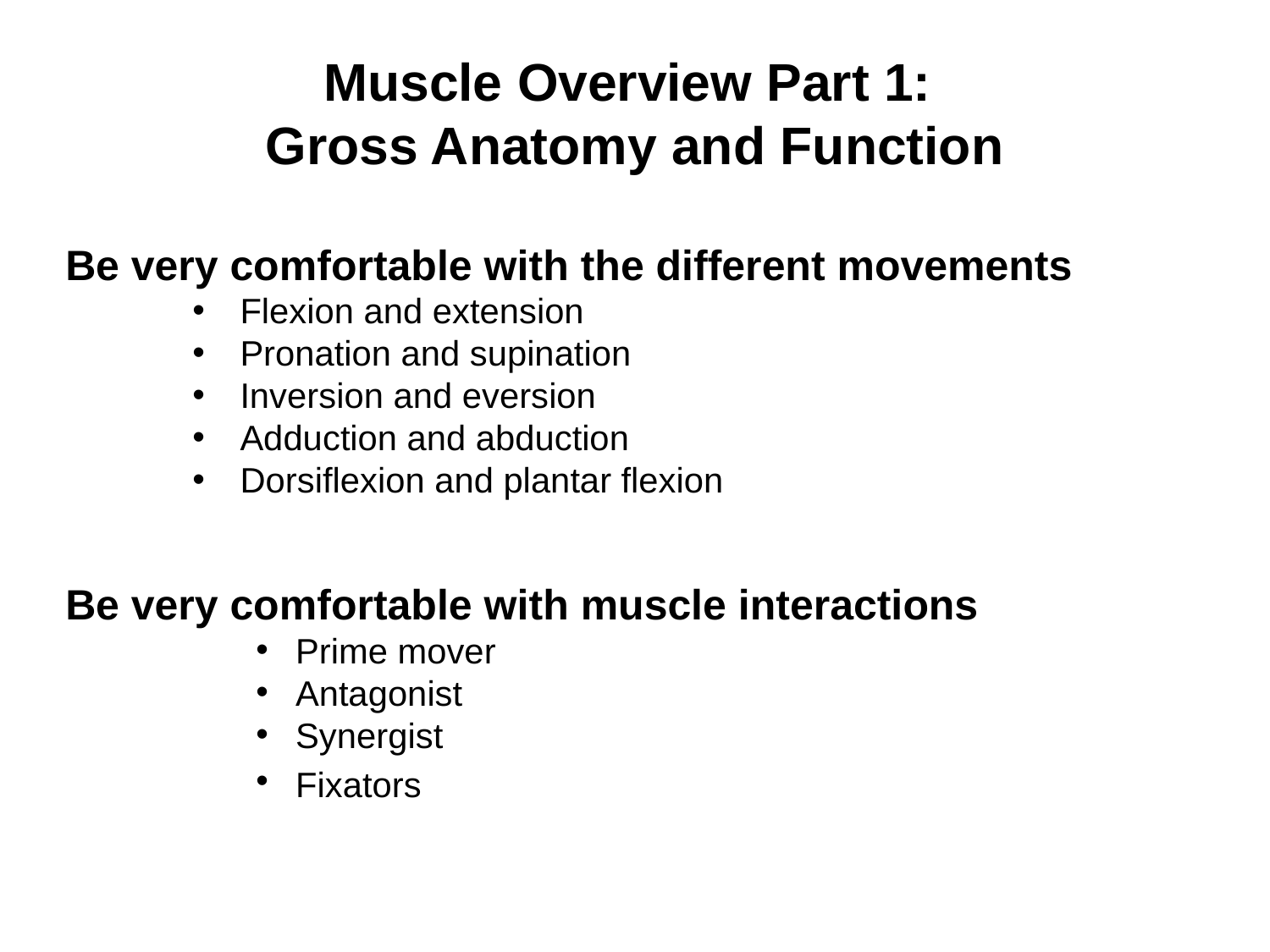

Muscle Overview Part 1:
Gross Anatomy and Function
Be very comfortable with the different movements
Flexion and extension
Pronation and supination
Inversion and eversion
Adduction and abduction
Dorsiflexion and plantar flexion
Be very comfortable with muscle interactions
Prime mover
Antagonist
Synergist
Fixators